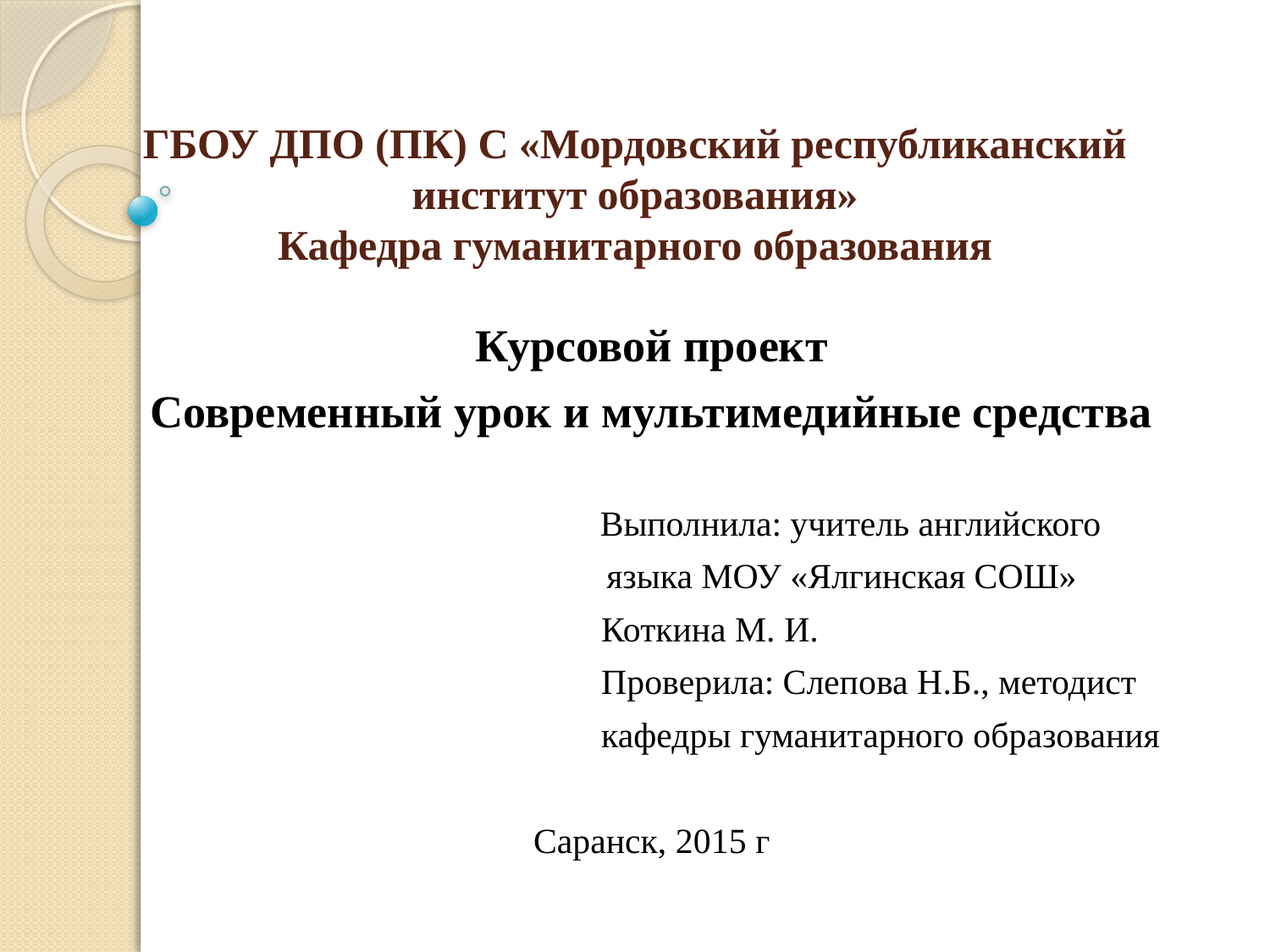

# ГБОУ ДПО (ПК) С «Мордовский республиканский институт образования» Кафедра гуманитарного образования
Курсовой проект
Современный урок и мультимедийные средства

			           Выполнила: учитель английского
		                          языка МОУ «Ялгинская СОШ»
                                                      Коткина М. И.
                                                      Проверила: Слепова Н.Б., методист
                                                      кафедры гуманитарного образования

Саранск, 2015 г